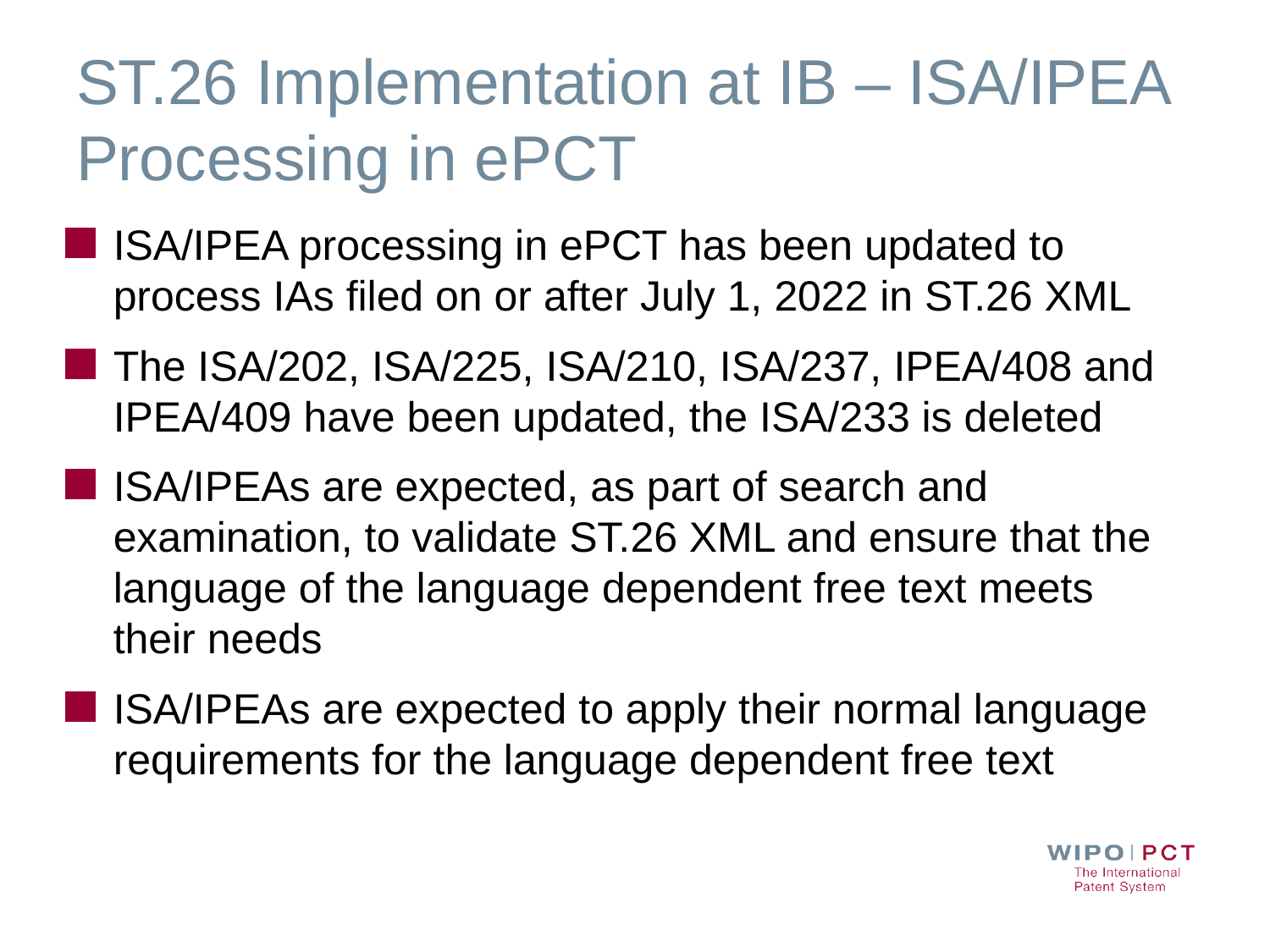

# ST.26 Implementation at IB – ISA/IPEA Processing in ePCT

ISA/IPEA processing in ePCT has been updated to process IAs filed on or after July 1, 2022 in ST.26 XML
The ISA/202, ISA/225, ISA/210, ISA/237, IPEA/408 and IPEA/409 have been updated, the ISA/233 is deleted
ISA/IPEAs are expected, as part of search and examination, to validate ST.26 XML and ensure that the language of the language dependent free text meets their needs
ISA/IPEAs are expected to apply their normal language requirements for the language dependent free text